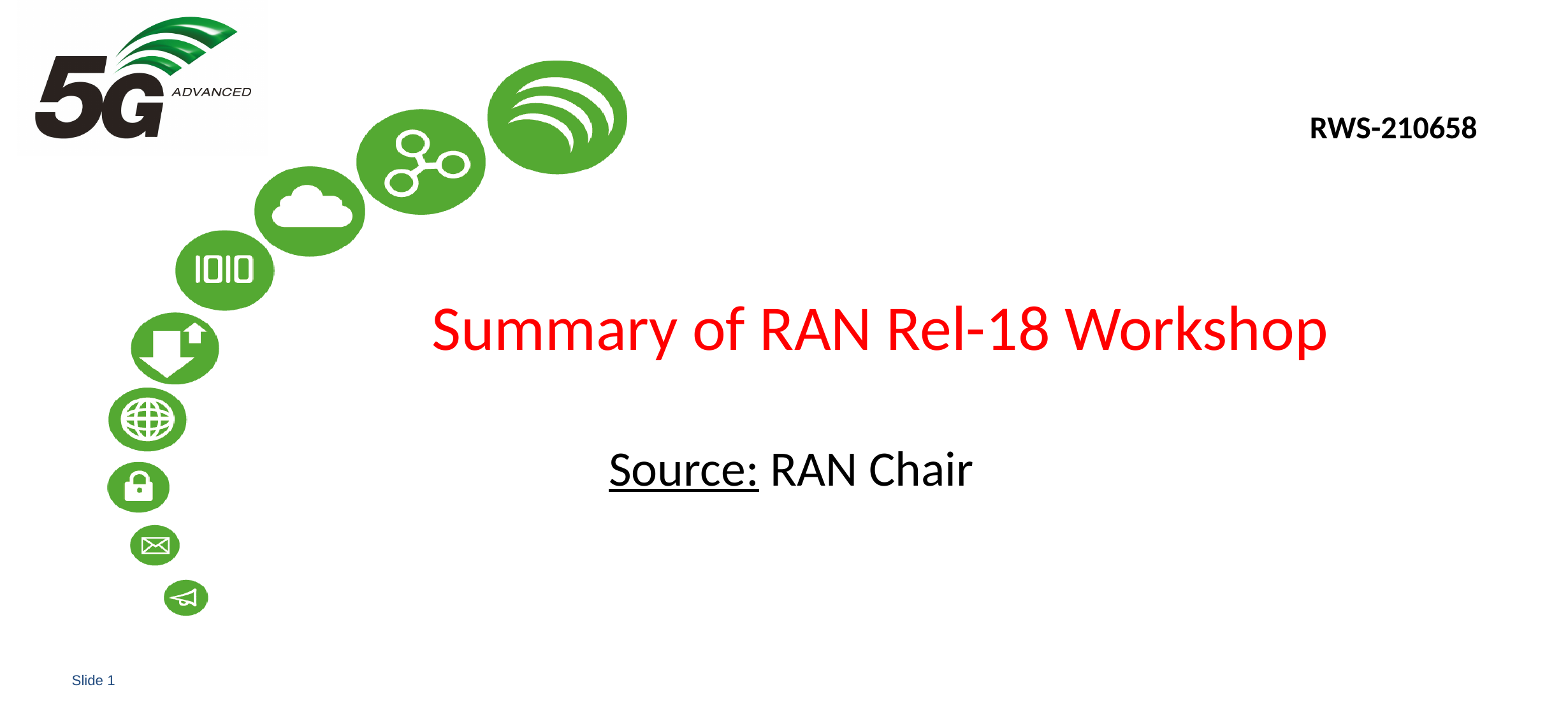

RWS-210658
# Summary of RAN Rel-18 Workshop
Source: RAN Chair